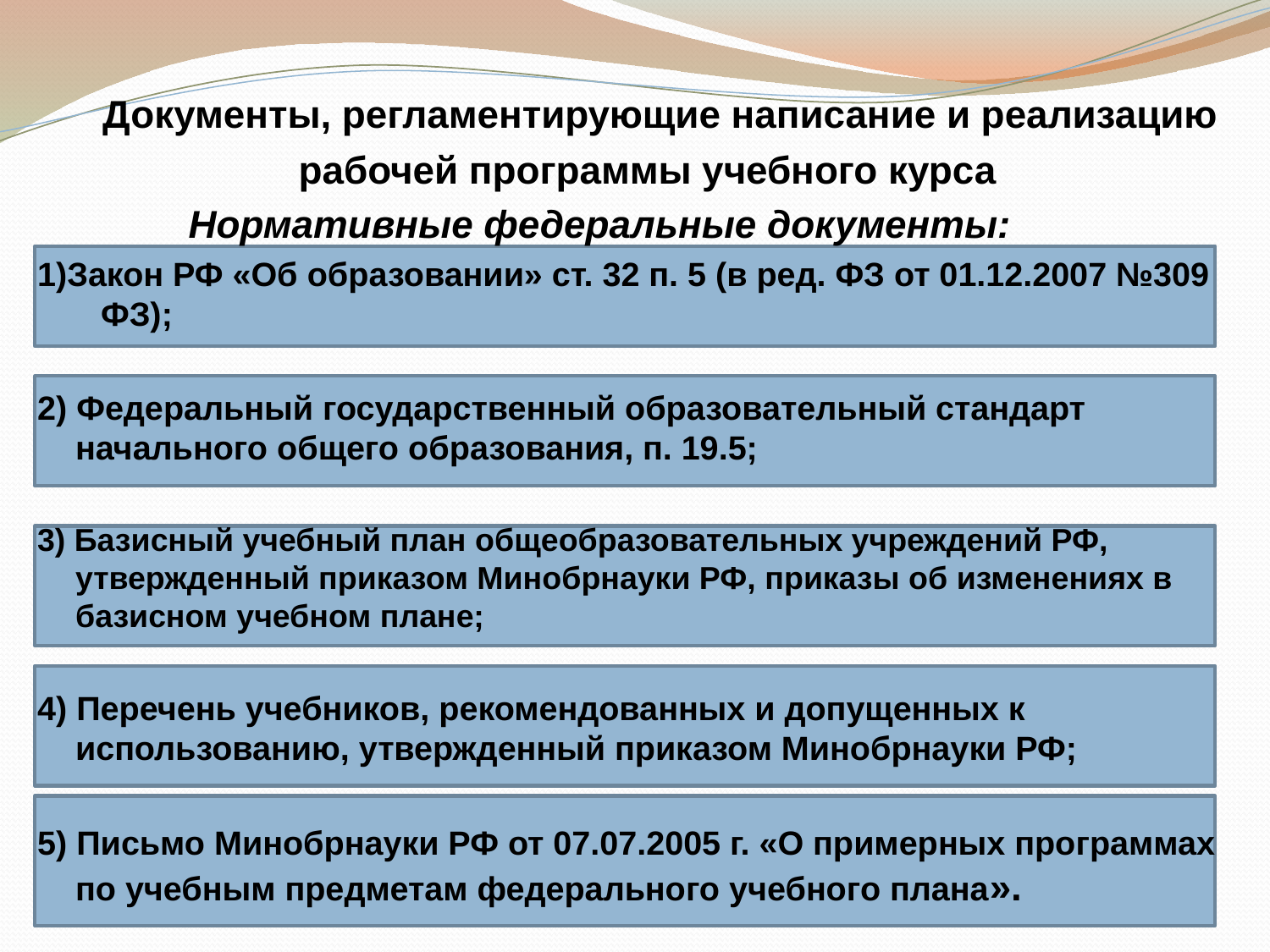

Документы, регламентирующие написание и реализацию
рабочей программы учебного курса
              Нормативные федеральные документы:
1)Закон РФ «Об образовании» ст. 32 п. 5 (в ред. ФЗ от 01.12.2007 №309 ФЗ);

2) Федеральный государственный образовательный стандарт начального общего образования, п. 19.5;

3) Базисный учебный план общеобразовательных учреждений РФ, утвержденный приказом Минобрнауки РФ, приказы об изменениях в базисном учебном плане;

4) Перечень учебников, рекомендованных и допущенных к использованию, утвержденный приказом Минобрнауки РФ;

5) Письмо Минобрнауки РФ от 07.07.2005 г. «О примерных программах по учебным предметам федерального учебного плана».